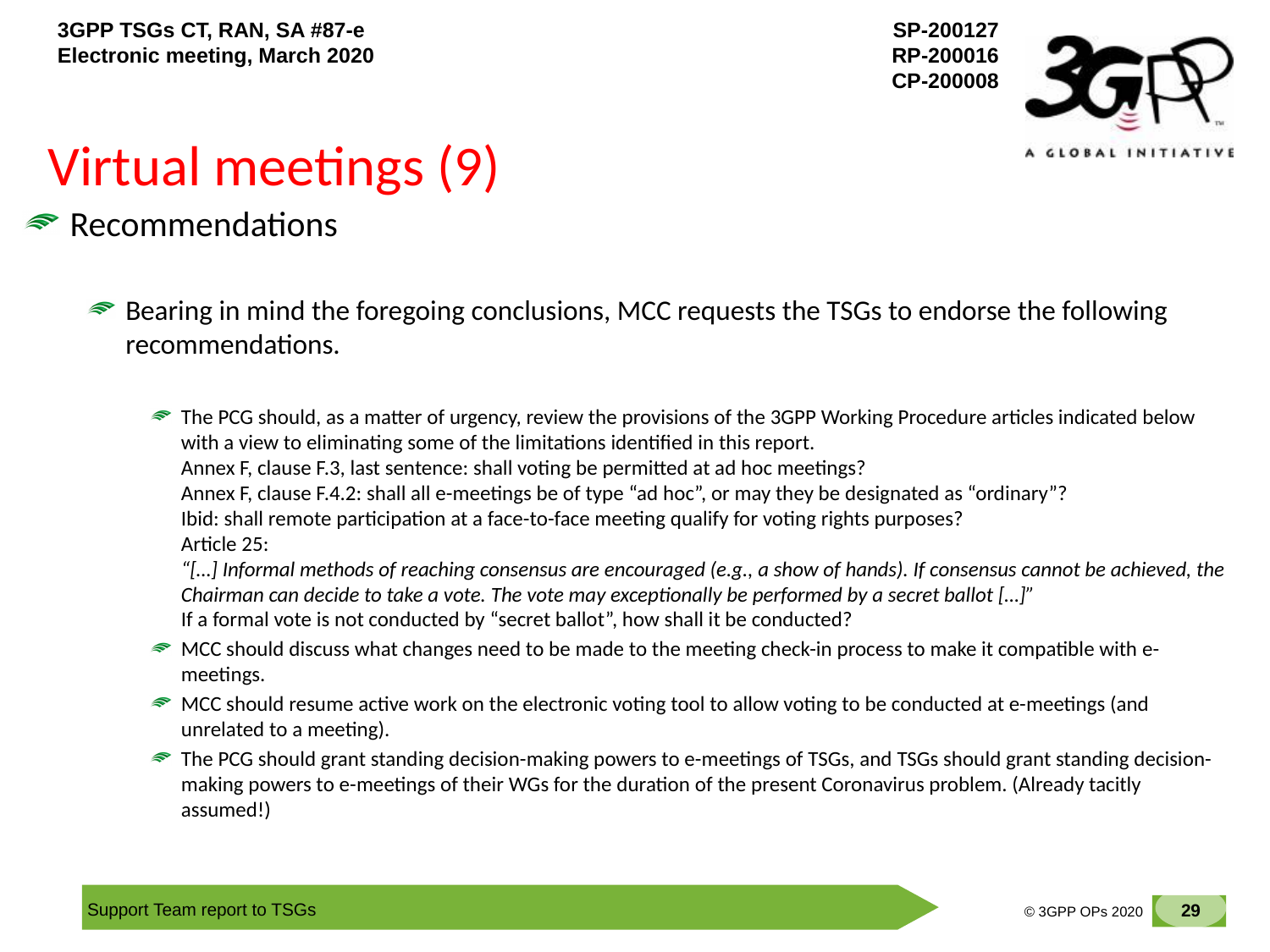

# Virtual meetings (9)
Recommendations
Bearing in mind the foregoing conclusions, MCC requests the TSGs to endorse the following recommendations.

The PCG should, as a matter of urgency, review the provisions of the 3GPP Working Procedure articles indicated below with a view to eliminating some of the limitations identified in this report.
Annex F, clause F.3, last sentence: shall voting be permitted at ad hoc meetings?
Annex F, clause F.4.2: shall all e-meetings be of type “ad hoc”, or may they be designated as “ordinary”?
Ibid: shall remote participation at a face-to-face meeting qualify for voting rights purposes?
Article 25:
“[…] Informal methods of reaching consensus are encouraged (e.g., a show of hands). If consensus cannot be achieved, the Chairman can decide to take a vote. The vote may exceptionally be performed by a secret ballot […]”
If a formal vote is not conducted by “secret ballot”, how shall it be conducted?
MCC should discuss what changes need to be made to the meeting check-in process to make it compatible with e-meetings.
MCC should resume active work on the electronic voting tool to allow voting to be conducted at e-meetings (and unrelated to a meeting).
The PCG should grant standing decision-making powers to e-meetings of TSGs, and TSGs should grant standing decision-making powers to e-meetings of their WGs for the duration of the present Coronavirus problem. (Already tacitly assumed!)

29